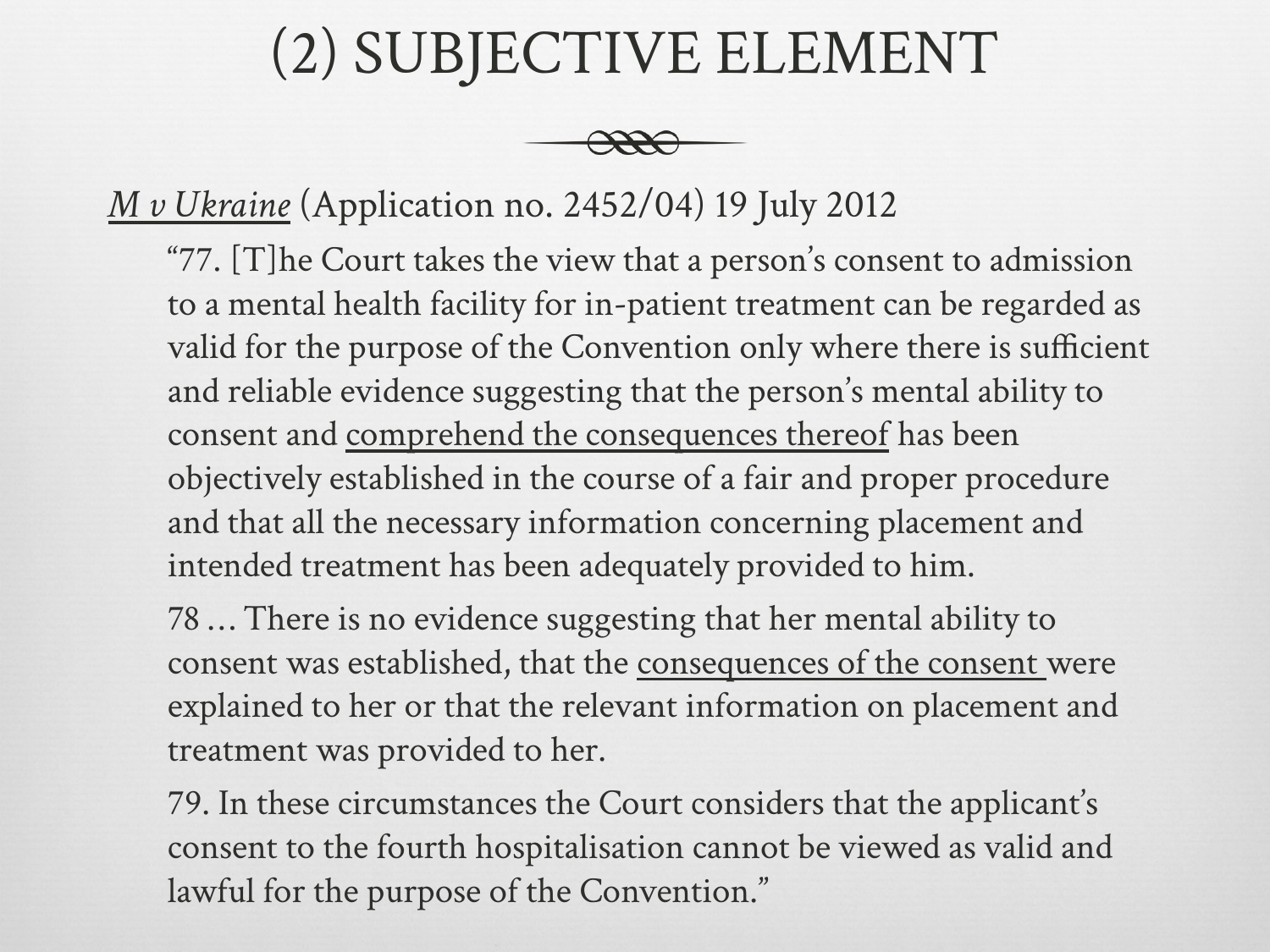

# (2) Subjective Element
M v Ukraine (Application no. 2452/04) 19 July 2012
“77. [T]he Court takes the view that a person’s consent to admission to a mental health facility for in-patient treatment can be regarded as valid for the purpose of the Convention only where there is sufficient and reliable evidence suggesting that the person’s mental ability to consent and comprehend the consequences thereof has been objectively established in the course of a fair and proper procedure and that all the necessary information concerning placement and intended treatment has been adequately provided to him.
78 … There is no evidence suggesting that her mental ability to consent was established, that the consequences of the consent were explained to her or that the relevant information on placement and treatment was provided to her.
79. In these circumstances the Court considers that the applicant’s consent to the fourth hospitalisation cannot be viewed as valid and lawful for the purpose of the Convention.”